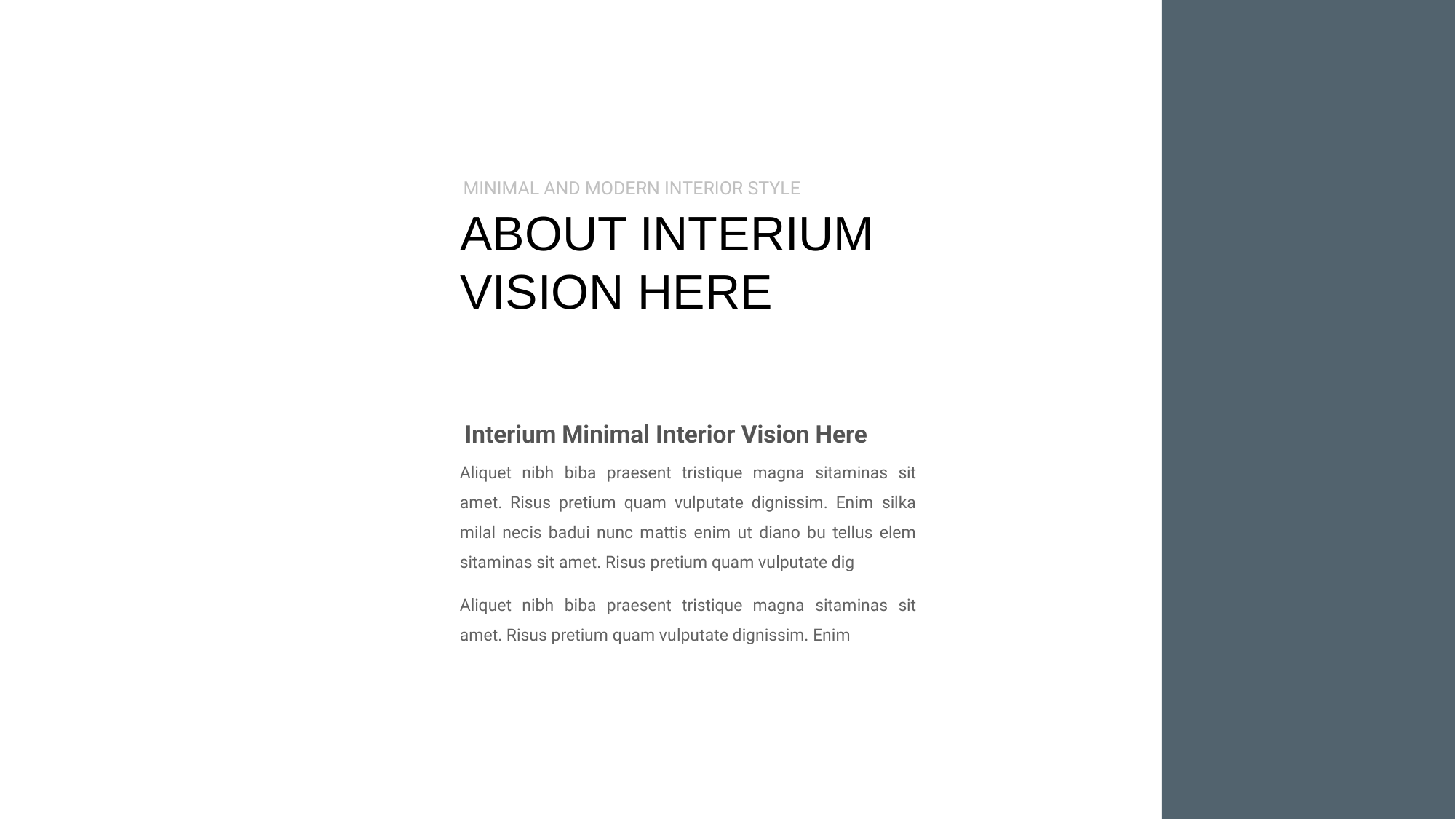

MINIMAL AND MODERN INTERIOR STYLE
ABOUT INTERIUM VISION HERE

Interium Minimal Interior Vision Here
Aliquet nibh biba praesent tristique magna sitaminas sit amet. Risus pretium quam vulputate dignissim. Enim silka milal necis badui nunc mattis enim ut diano bu tellus elem sitaminas sit amet. Risus pretium quam vulputate dig
Aliquet nibh biba praesent tristique magna sitaminas sit amet. Risus pretium quam vulputate dignissim. Enim